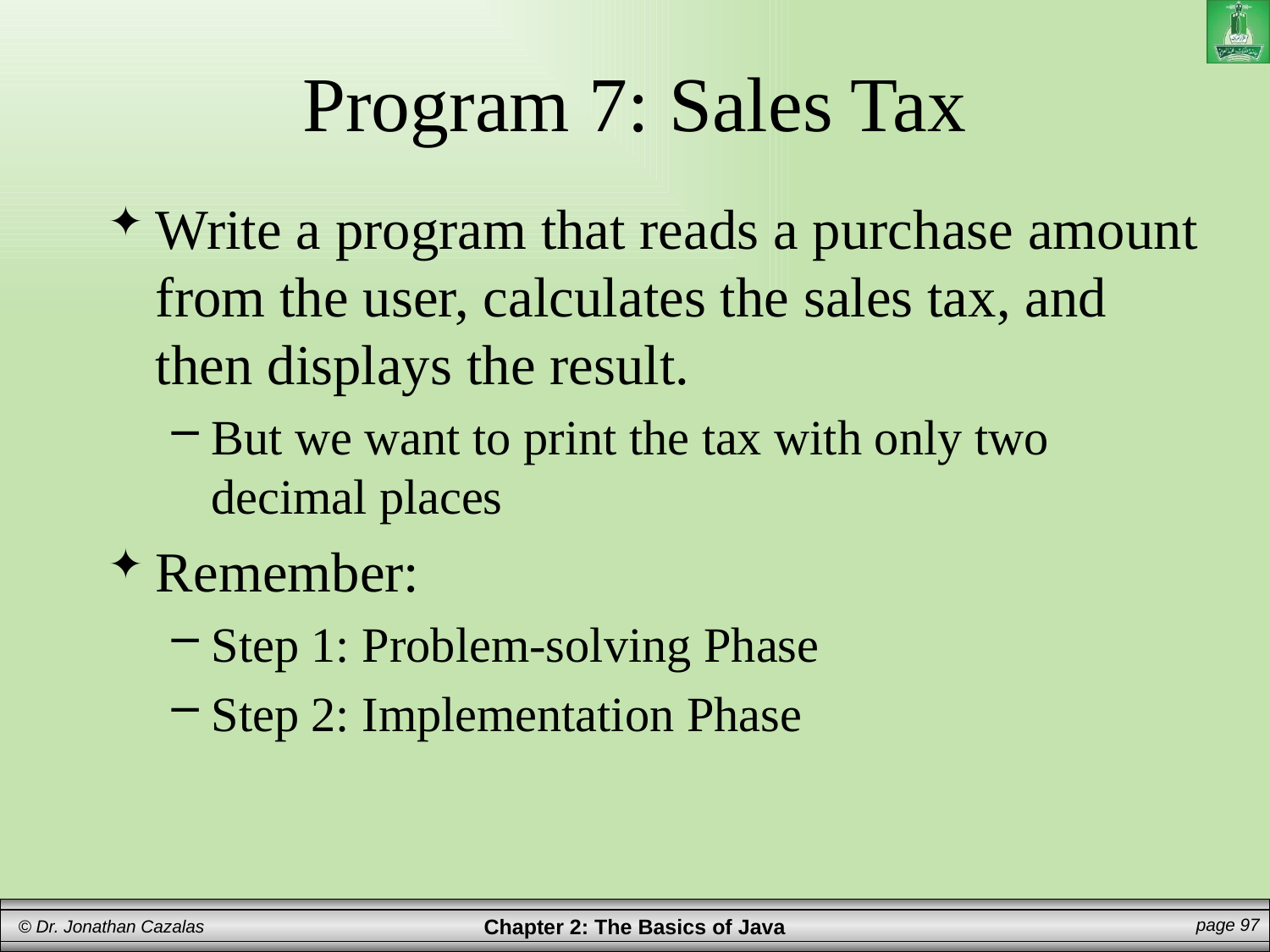

# Program 7: Sales Tax
Write a program that reads a purchase amount from the user, calculates the sales tax, and then displays the result.
But we want to print the tax with only two decimal places
Remember:
Step 1: Problem-solving Phase
Step 2: Implementation Phase